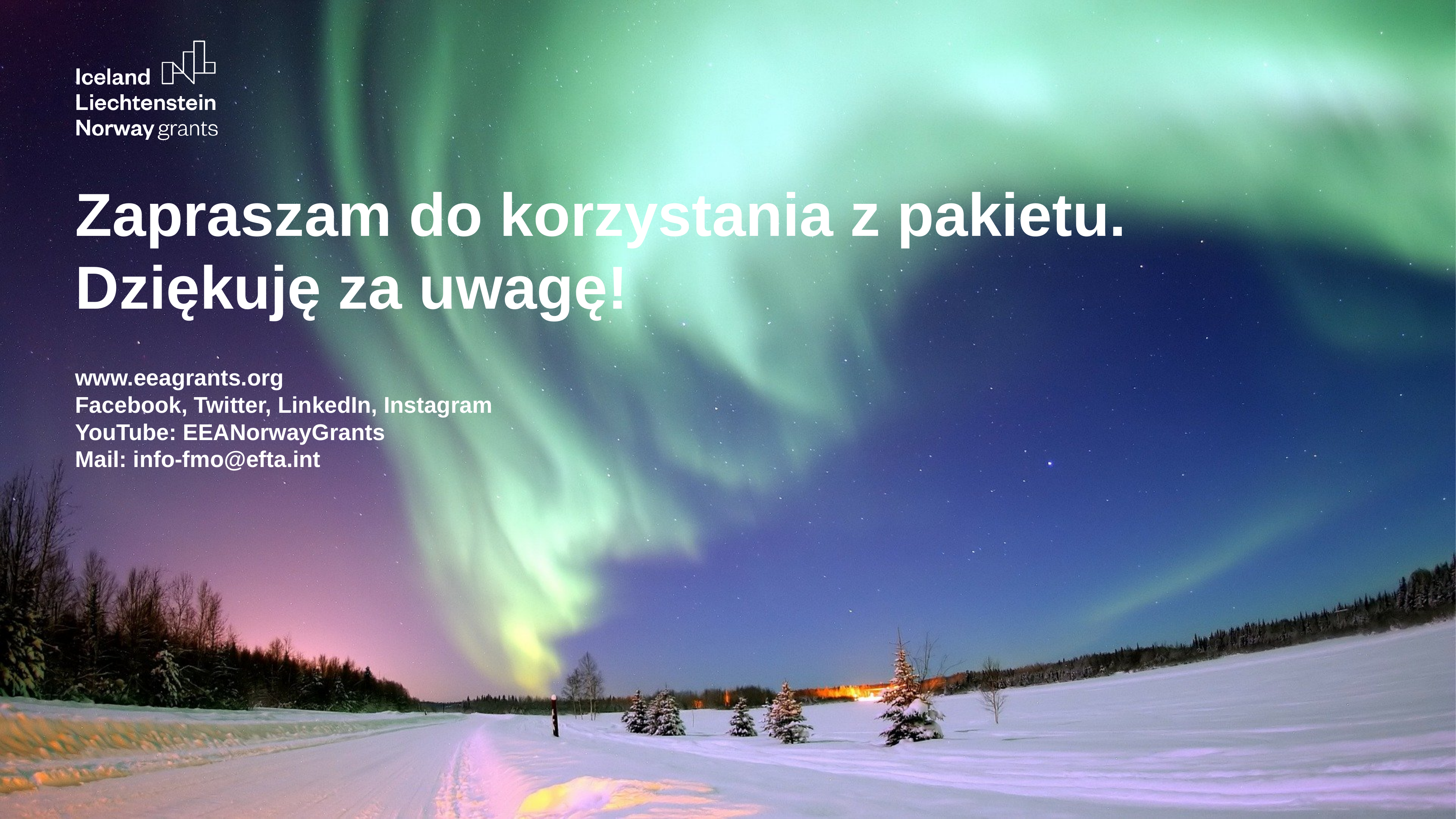

# Zapraszam do korzystania z pakietu. Dziękuję za uwagę!
www.eeagrants.org
Facebook, Twitter, LinkedIn, Instagram
YouTube: EEANorwayGrants
Mail: info-fmo@efta.int